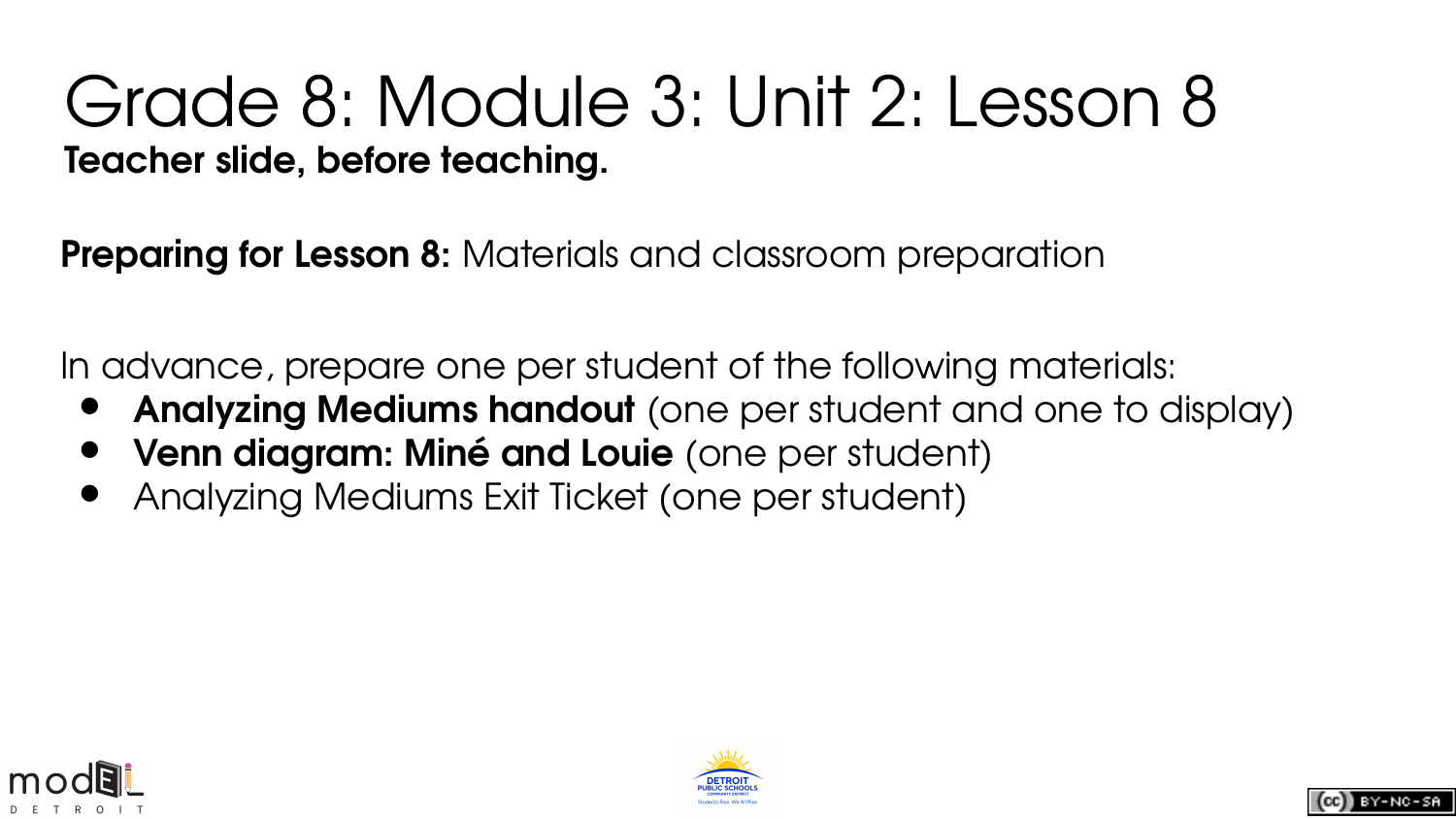

Grade 8: Module 3: Unit 2: Lesson 8
Teacher slide, before teaching.

Preparing for Lesson 8: Materials and classroom preparation

In advance, prepare one per student of the following materials:
Analyzing Mediums handout (one per student and one to display)
Venn diagram: Miné and Louie (one per student)
Analyzing Mediums Exit Ticket (one per student)